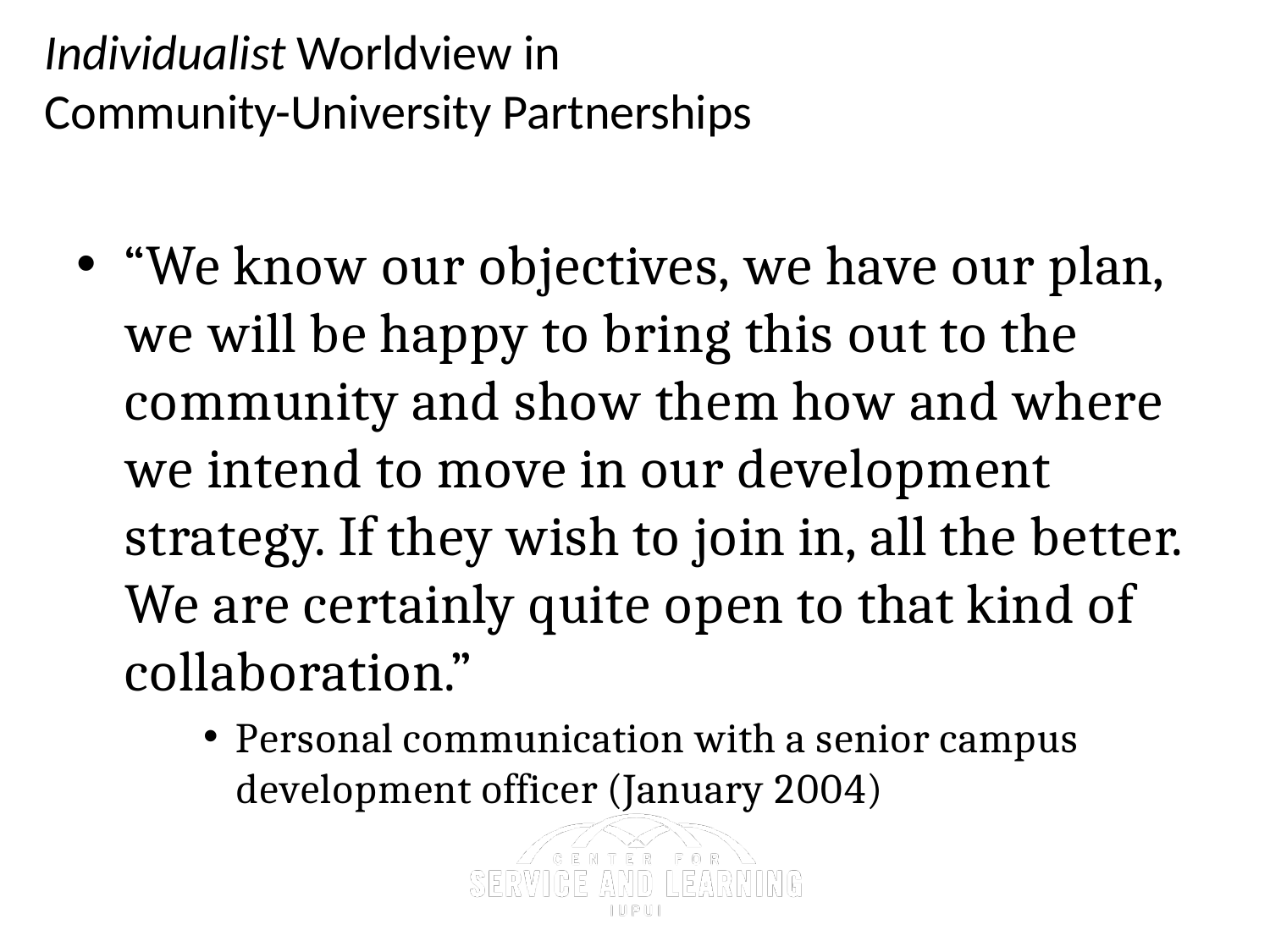

“We know our objectives, we have our plan, we will be happy to bring this out to the community and show them how and where we intend to move in our development strategy. If they wish to join in, all the better. We are certainly quite open to that kind of collaboration.”
Personal communication with a senior campus development officer (January 2004)

Individualist Worldview in
Community-University Partnerships